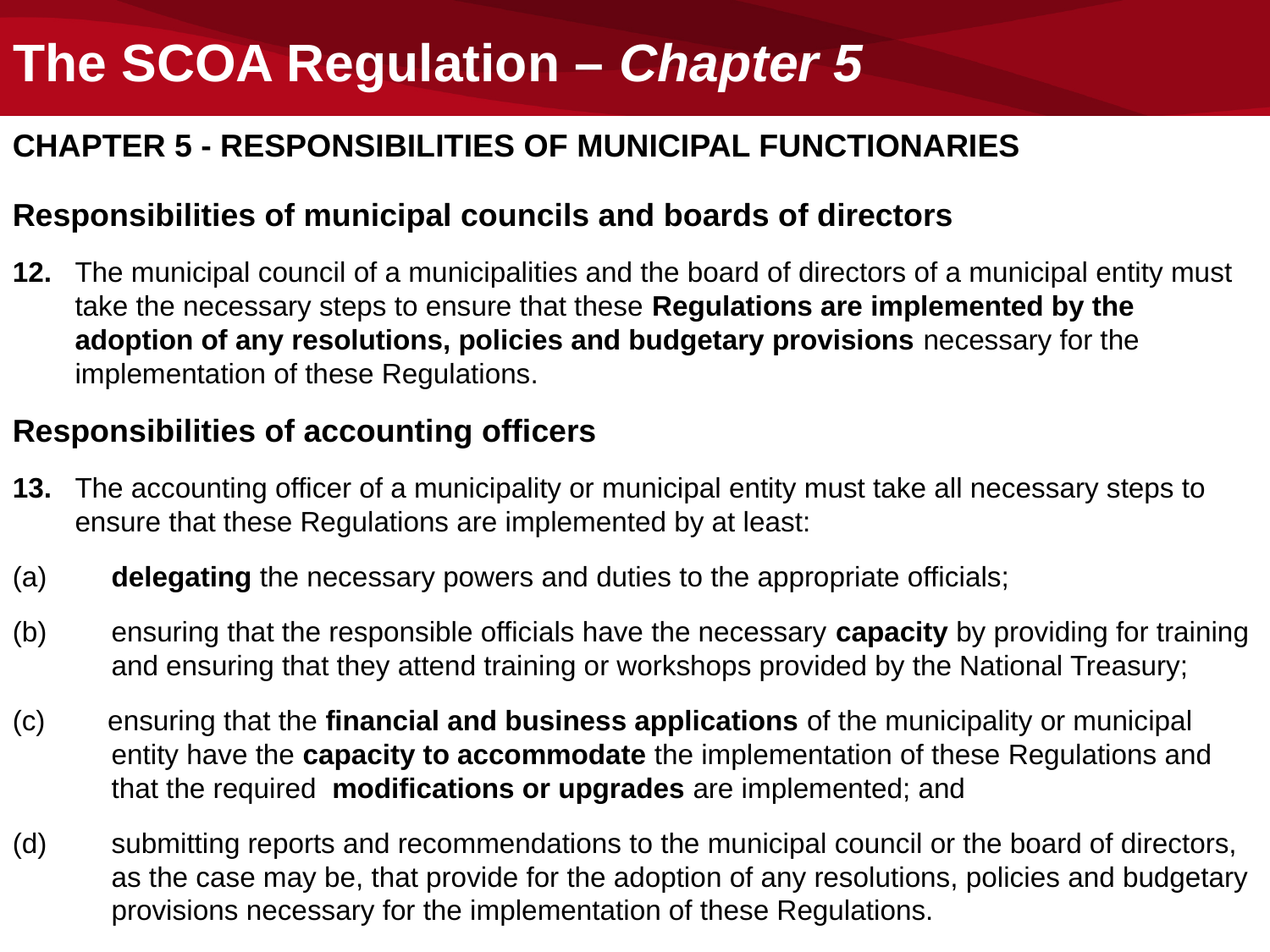

# The SCOA Regulation – Chapter 5

CHAPTER 5 - RESPONSIBILITIES OF MUNICIPAL FUNCTIONARIES
Responsibilities of municipal councils and boards of directors
12.	The municipal council of a municipalities and the board of directors of a municipal entity must take the necessary steps to ensure that these Regulations are implemented by the adoption of any resolutions, policies and budgetary provisions necessary for the implementation of these Regulations.
Responsibilities of accounting officers
13.	The accounting officer of a municipality or municipal entity must take all necessary steps to ensure that these Regulations are implemented by at least:
(a)	delegating the necessary powers and duties to the appropriate officials;
(b)	ensuring that the responsible officials have the necessary capacity by providing for training and ensuring that they attend training or workshops provided by the National Treasury;
(c)        ensuring that the financial and business applications of the municipality or municipal entity have the capacity to accommodate the implementation of these Regulations and that the required  modifications or upgrades are implemented; and
(d)	submitting reports and recommendations to the municipal council or the board of directors, as the case may be, that provide for the adoption of any resolutions, policies and budgetary provisions necessary for the implementation of these Regulations.

32